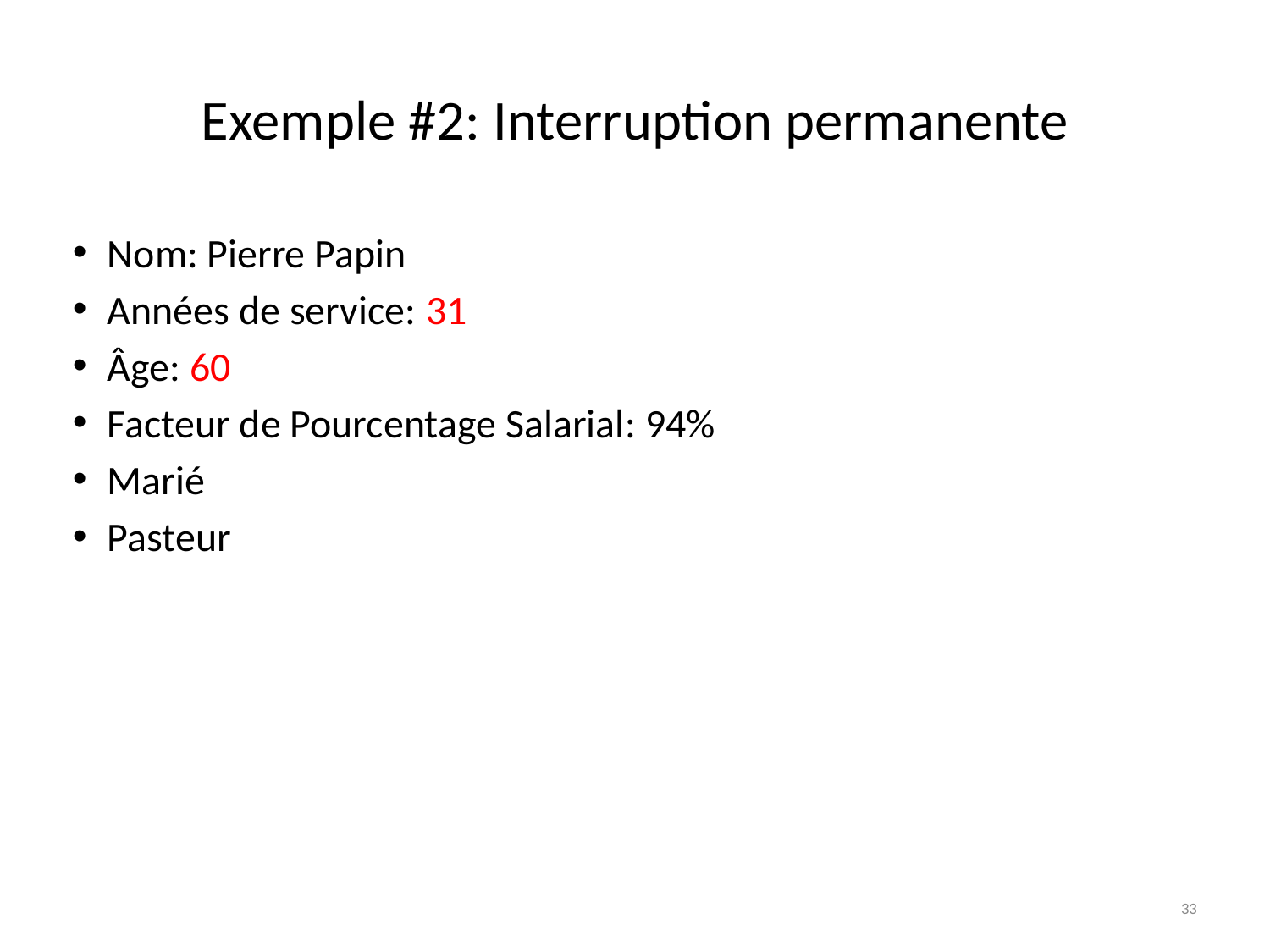

# Exemple #2: Interruption permanente
Nom: Pierre Papin
Années de service: 31
Âge: 60
Facteur de Pourcentage Salarial: 94%
Marié
Pasteur
33